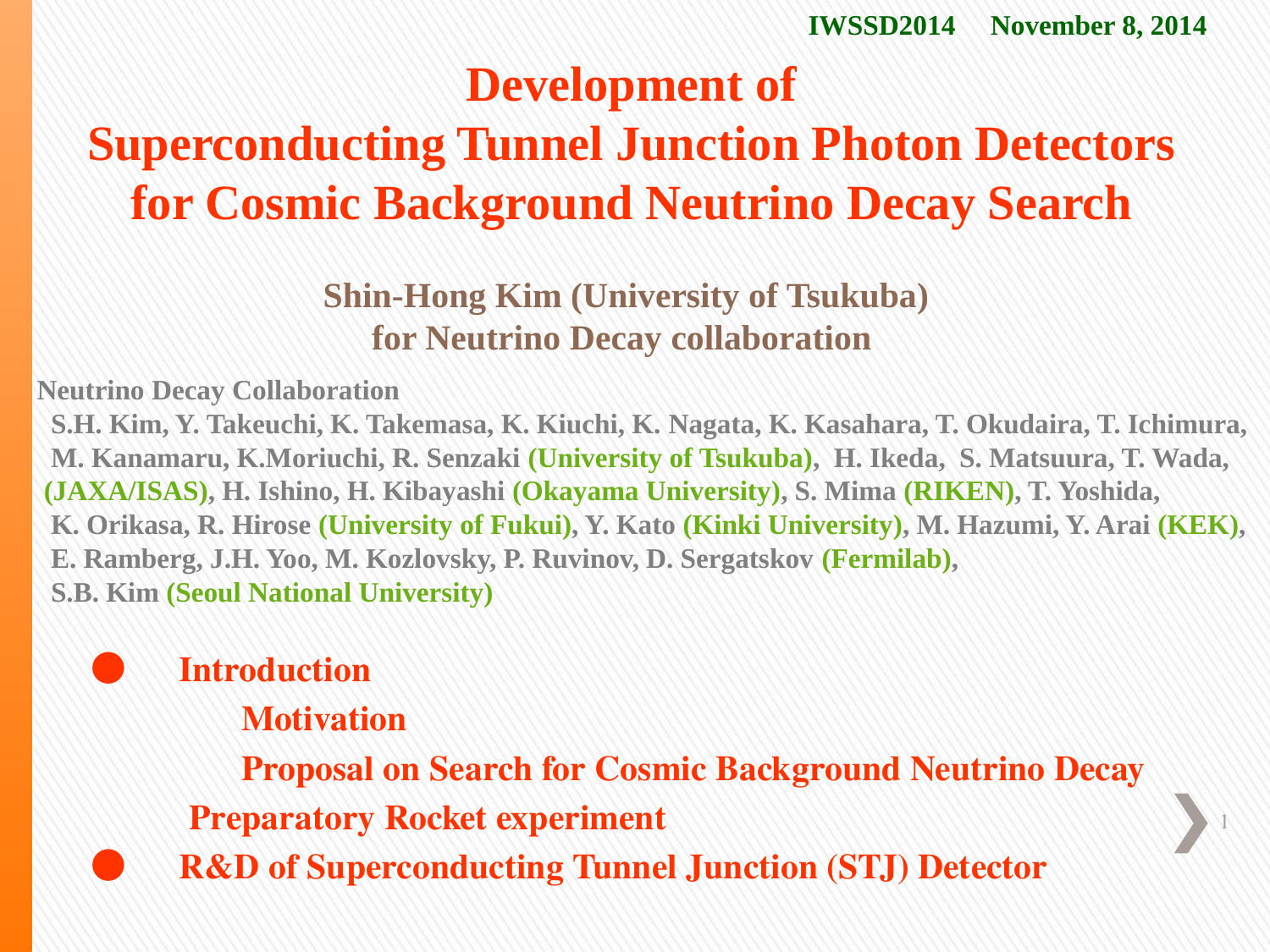

IWSSD2014     November 8, 2014
# Development of Superconducting Tunnel Junction Photon Detectors for Cosmic Background Neutrino Decay Search
Shin-Hong Kim (University of Tsukuba)
for Neutrino Decay collaboration
Neutrino Decay Collaboration
  S.H. Kim, Y. Takeuchi, K. Takemasa, K. Kiuchi, K. Nagata, K. Kasahara, T. Okudaira, T. Ichimura,
  M. Kanamaru, K.Moriuchi, R. Senzaki (University of Tsukuba),  H. Ikeda,  S. Matsuura, T. Wada,
 (JAXA/ISAS), H. Ishino, H. Kibayashi (Okayama University), S. Mima (RIKEN), T. Yoshida,
  K. Orikasa, R. Hirose (University of Fukui), Y. Kato (Kinki University), M. Hazumi, Y. Arai (KEK),
  E. Ramberg, J.H. Yoo, M. Kozlovsky, P. Ruvinov, D. Sergatskov (Fermilab),
  S.B. Kim (Seoul National University)
●　Introduction
　　　　Motivation
　　　　Proposal on Search for Cosmic Background Neutrino Decay
           Preparatory Rocket experiment
●　R&D of Superconducting Tunnel Junction (STJ) Detector
1